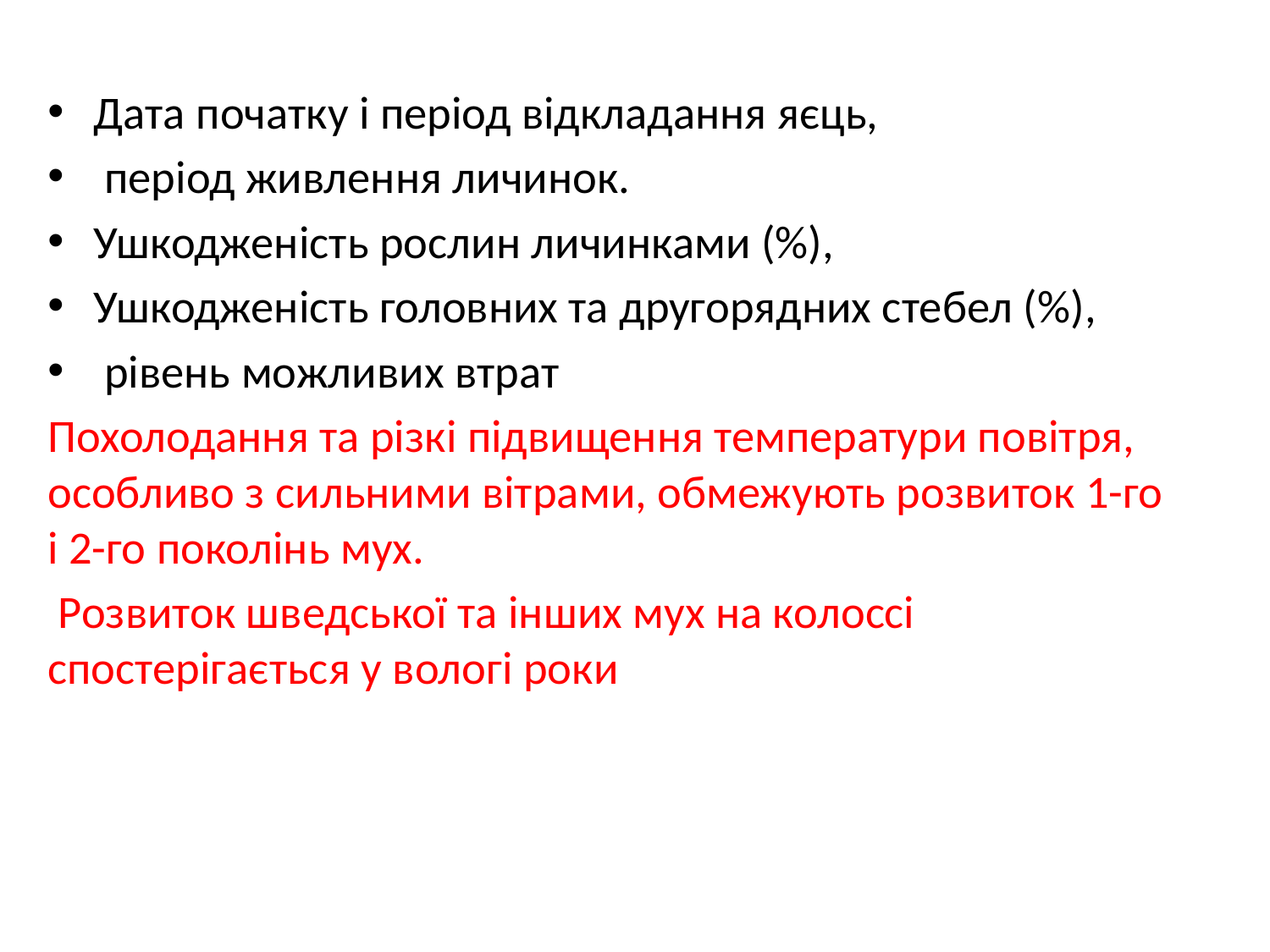

Дата початку і період відкладання яєць,
 період живлення личинок.
Ушкодженість рослин личинками (%),
Ушкодженість головних та другорядних стебел (%),
 рівень можливих втрат
Похолодання та різкі підвищення температури повітря, особливо з сильними вітрами, обмежують розвиток 1-го і 2-го поколінь мух.
 Розвиток шведської та інших мух на колоссі спостерігається у вологі роки